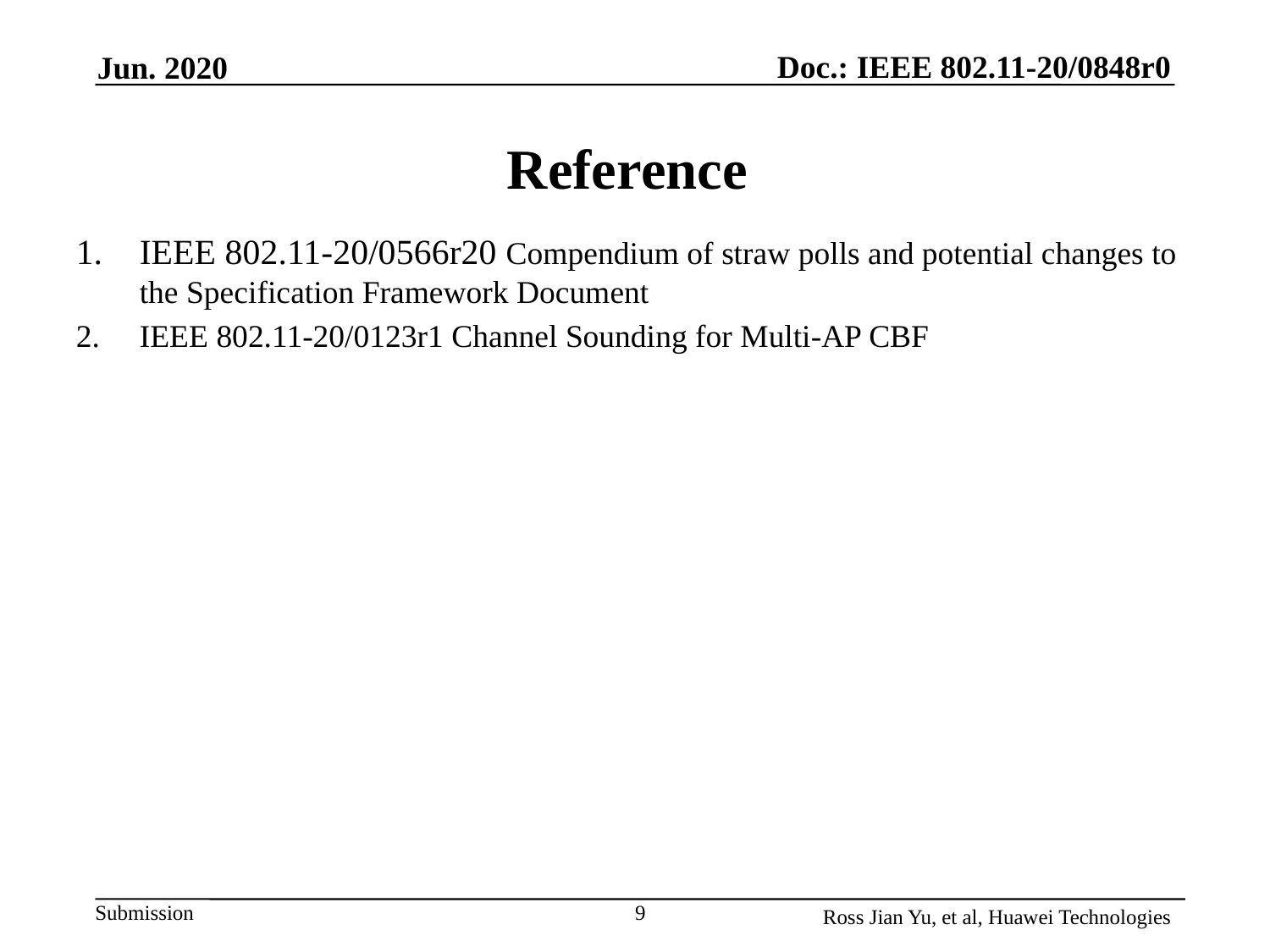

# Reference
IEEE 802.11-20/0566r20 Compendium of straw polls and potential changes to the Specification Framework Document
IEEE 802.11-20/0123r1 Channel Sounding for Multi-AP CBF

9